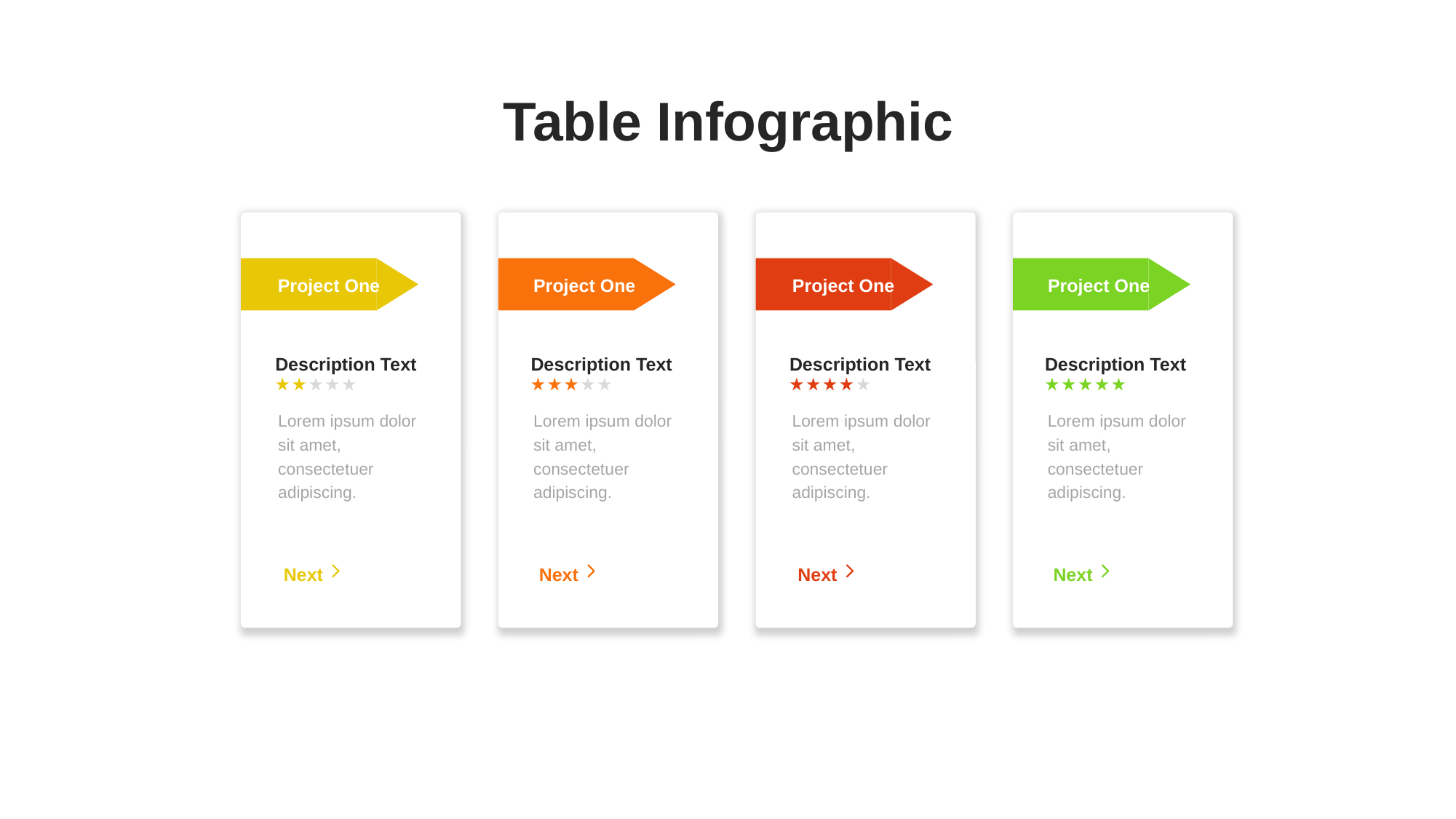

Table Infographic

Project One
Project One
Project One
Project One
Description Text
Description Text
Description Text
Description Text

Lorem ipsum dolor sit amet, consectetuer adipiscing.
Lorem ipsum dolor sit amet, consectetuer adipiscing.
Lorem ipsum dolor sit amet, consectetuer adipiscing.
Lorem ipsum dolor sit amet, consectetuer adipiscing.
Next
Next
Next
Next